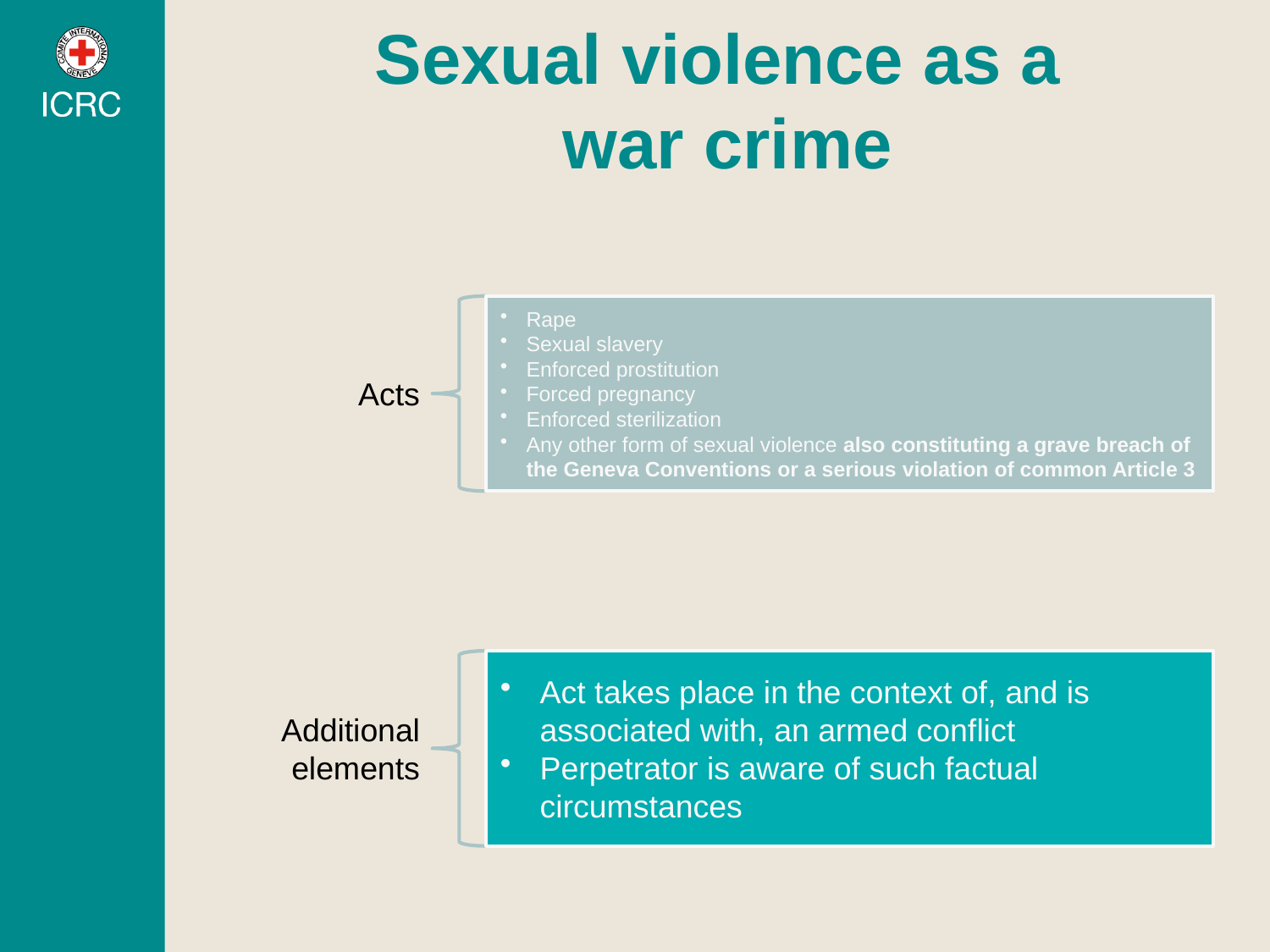

# Sexual violence as a war crime
Acts
Sexual slavery
Additional elements
Act takes place in the context of, and is associated with, an armed conflict
Enforced prostitution
Forced pregnancy
Enforced sterilization
Any other form of sexual violence also constituting a grave breach of the Geneva Conventions or a serious violation of common Article 3
Rape
Perpetrator is aware of such factual circumstances